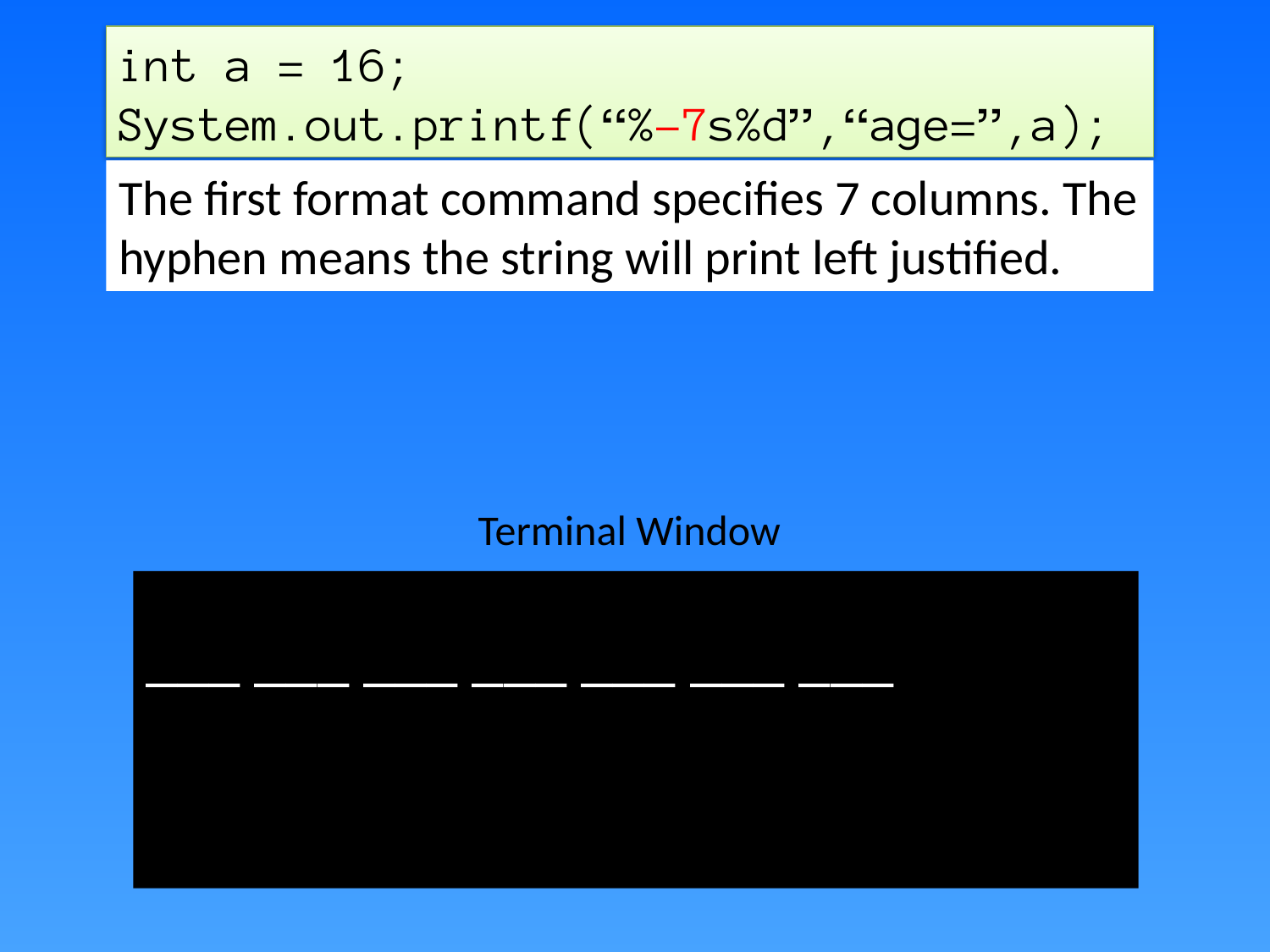

int a = 16;
System.out.printf(“%-7s%d”,“age=”,a);
The first format command specifies 7 columns. The hyphen means the string will print left justified.
Terminal Window

___ ___ ___ ___ ___ ___ ___

F